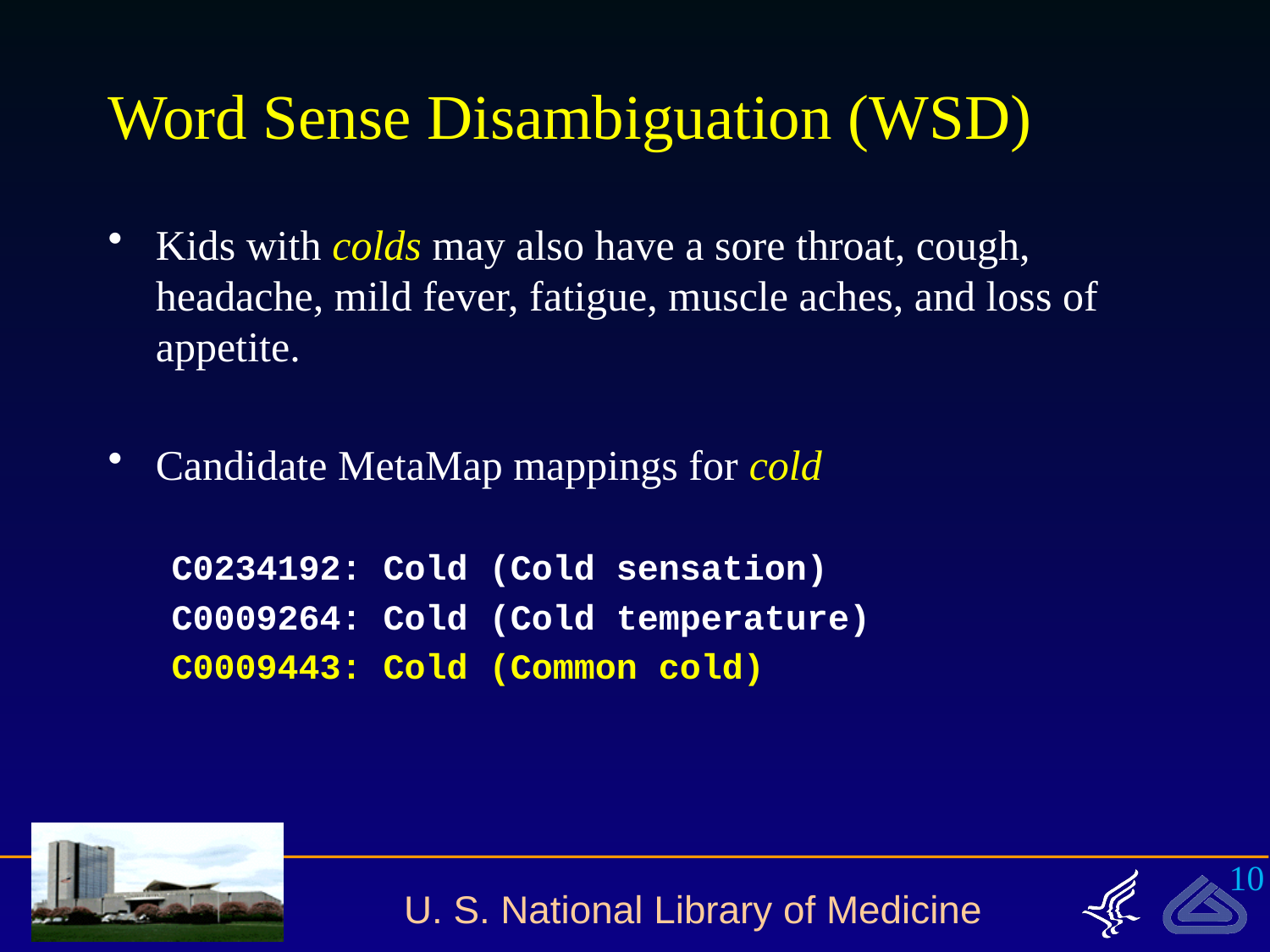

# Word Sense Disambiguation (WSD)
Kids with colds may also have a sore throat, cough, headache, mild fever, fatigue, muscle aches, and loss of appetite.

Candidate MetaMap mappings for cold

C0234192: Cold (Cold sensation)
C0009264: Cold (Cold temperature)
C0009443: Cold (Common cold)
10